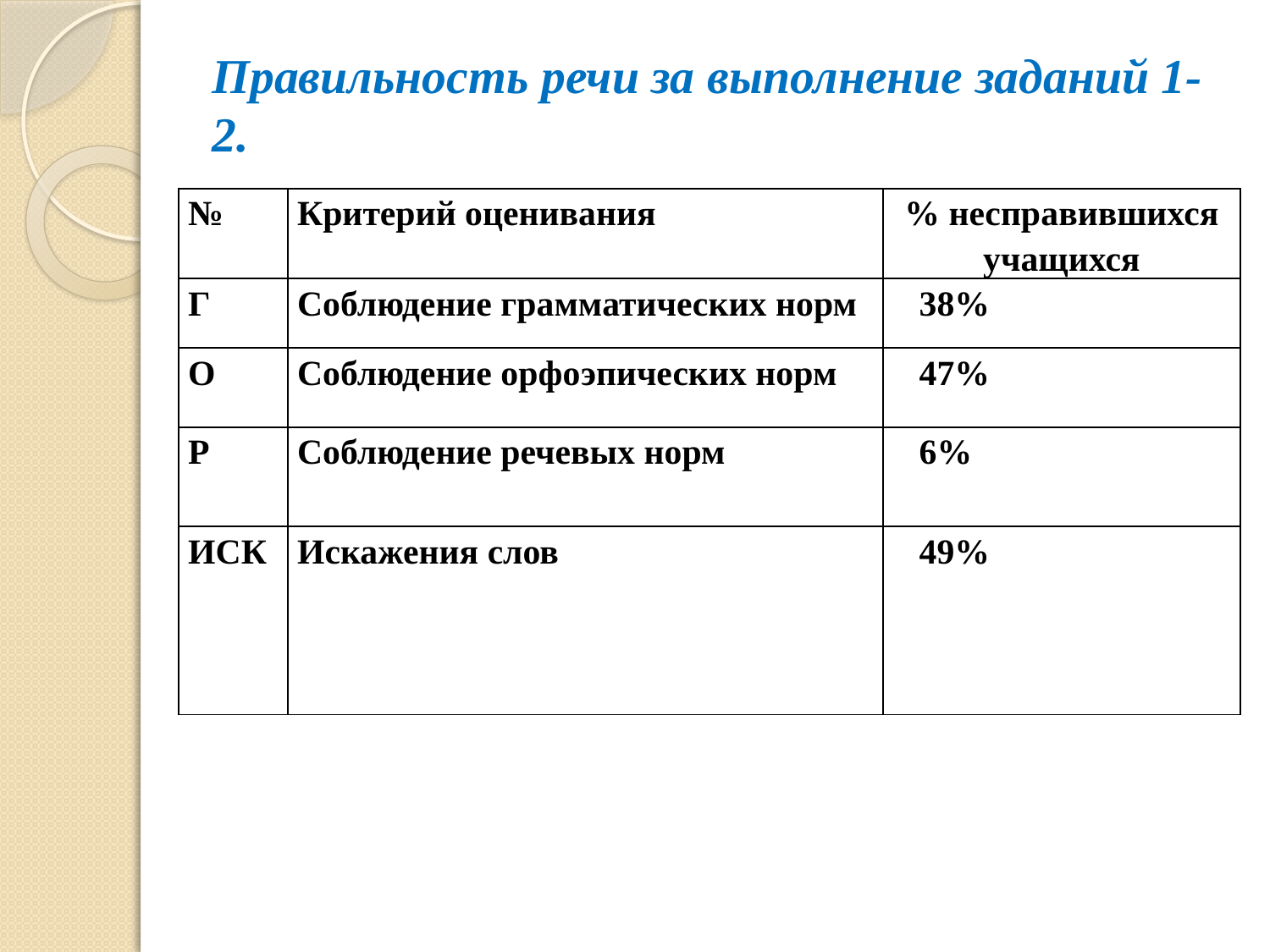

# Правильность речи за выполнение заданий 1-2.
| № | Критерий оценивания | % несправившихся учащихся |
| --- | --- | --- |
| Г | Соблюдение грамматических норм | 38% |
| О | Соблюдение орфоэпических норм | 47% |
| Р | Соблюдение речевых норм | 6% |
| ИСК | Искажения слов | 49% |